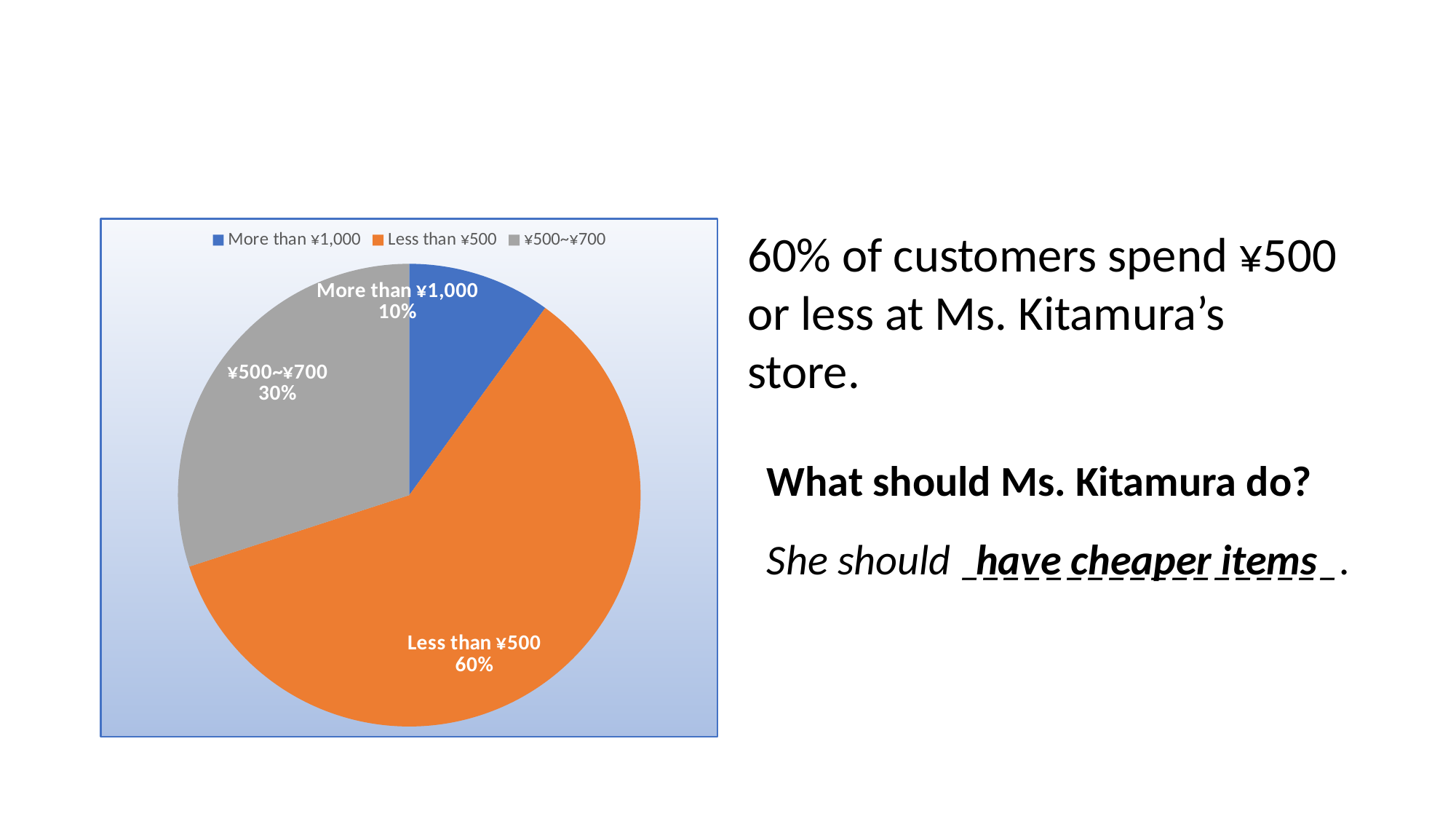

#

### Chart

| Category | Column1 |
|---|---|
| More than ¥1,000 | 0.1 |
| Less than ¥500 | 0.6 |
| ¥500~¥700 | 0.3 |
60% of customers spend ¥500 or less at Ms. Kitamura’s store.
What should Ms. Kitamura do?
She should __________________.
have cheaper items